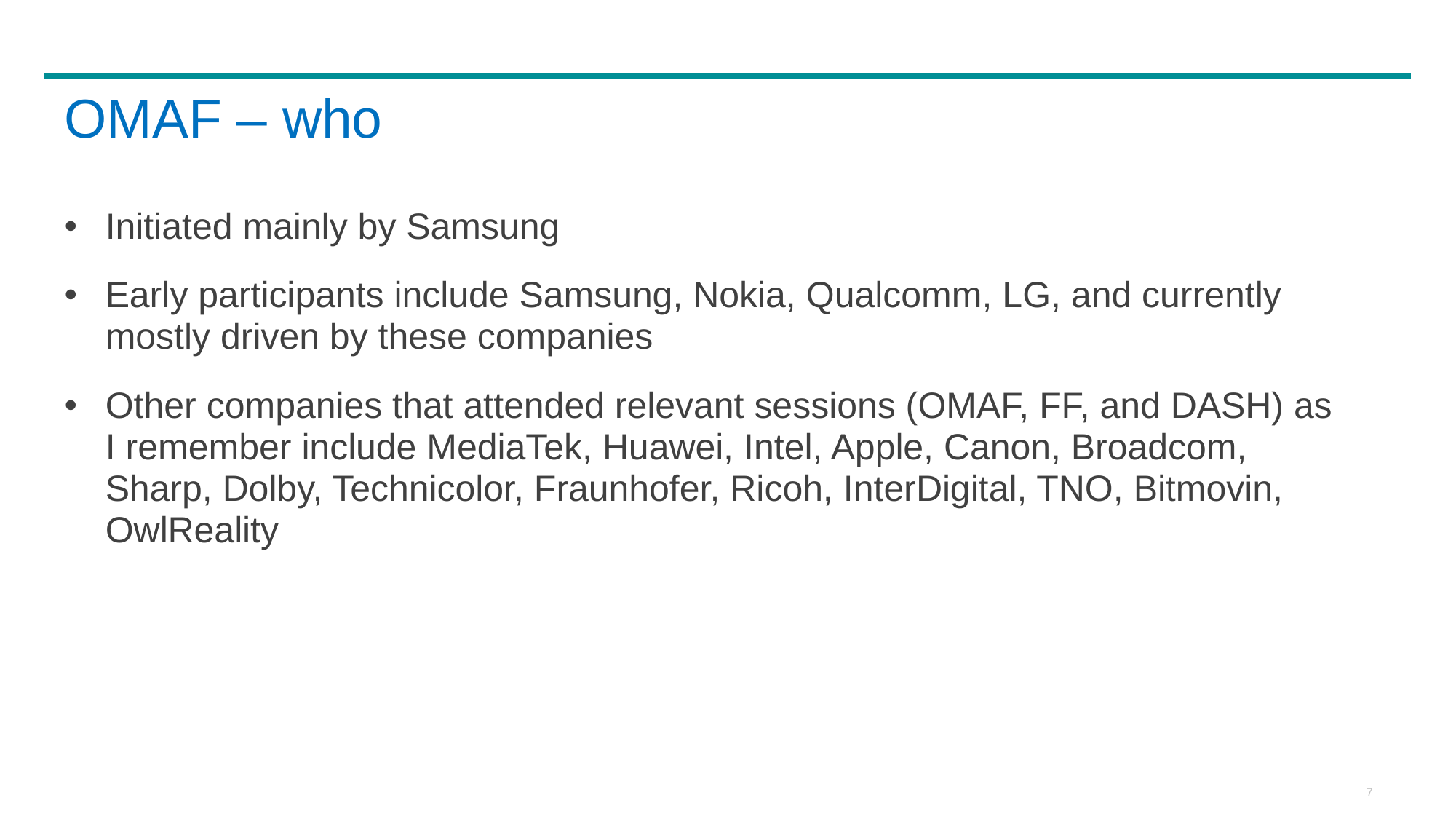

# OMAF – who
Initiated mainly by Samsung
Early participants include Samsung, Nokia, Qualcomm, LG, and currently mostly driven by these companies
Other companies that attended relevant sessions (OMAF, FF, and DASH) as I remember include MediaTek, Huawei, Intel, Apple, Canon, Broadcom, Sharp, Dolby, Technicolor, Fraunhofer, Ricoh, InterDigital, TNO, Bitmovin, OwlReality